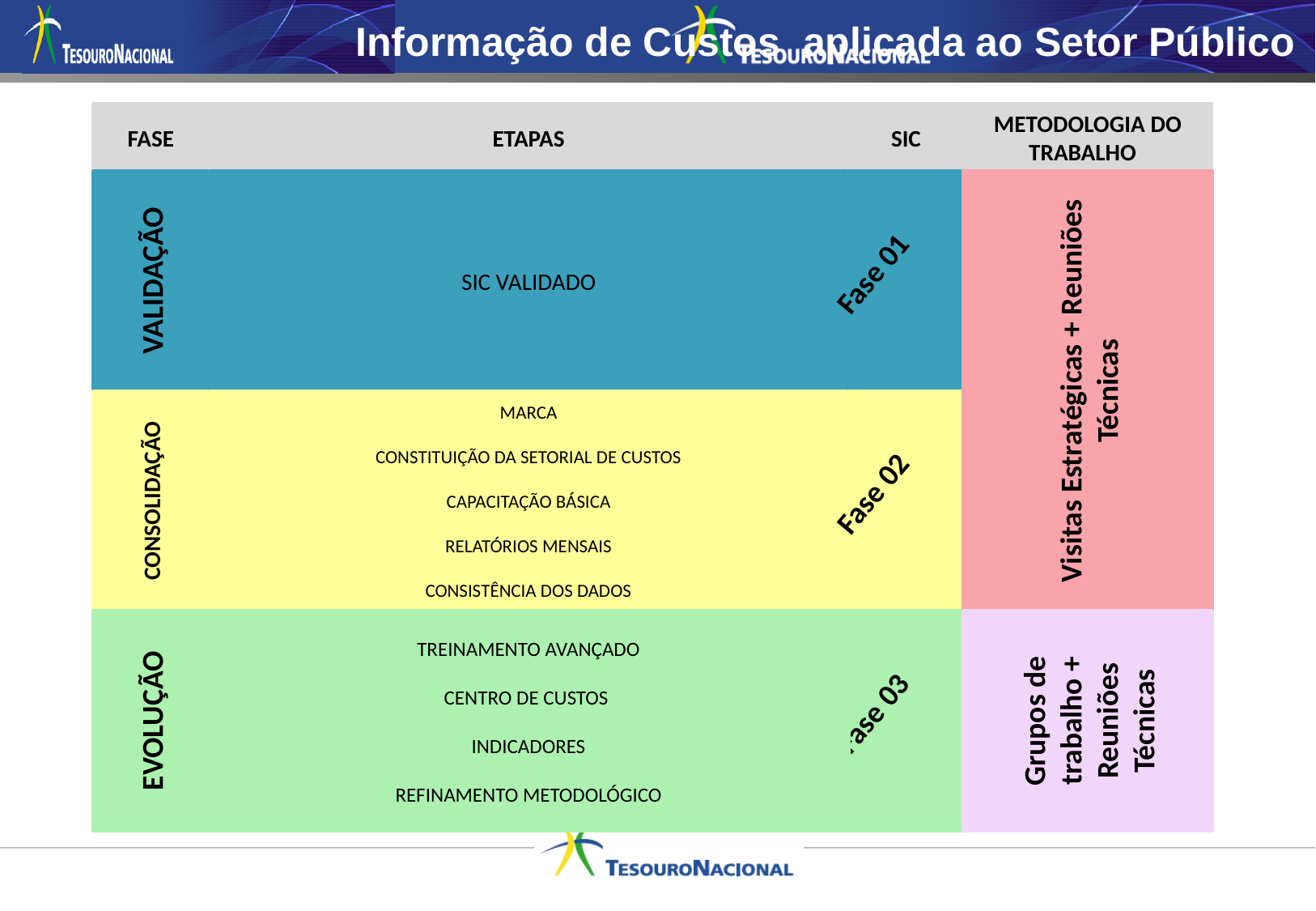

Informação de Custos  aplicada ao Setor Público
FASE
ETAPAS
SIC
METODOLOGIA DO TRABALHO
SIC VALIDADO
VALIDAÇÃO
Fase 01
Visitas Estratégicas + Reuniões Técnicas
CONSOLIDAÇÃO
Fase 02
MARCA

CONSTITUIÇÃO DA SETORIAL DE CUSTOS

CAPACITAÇÃO BÁSICA

RELATÓRIOS MENSAIS

CONSISTÊNCIA DOS DADOS
EVOLUÇÃO
Fase 03
Grupos de trabalho + Reuniões Técnicas
TREINAMENTO AVANÇADO

CENTRO DE CUSTOS

INDICADORES

REFINAMENTO METODOLÓGICO